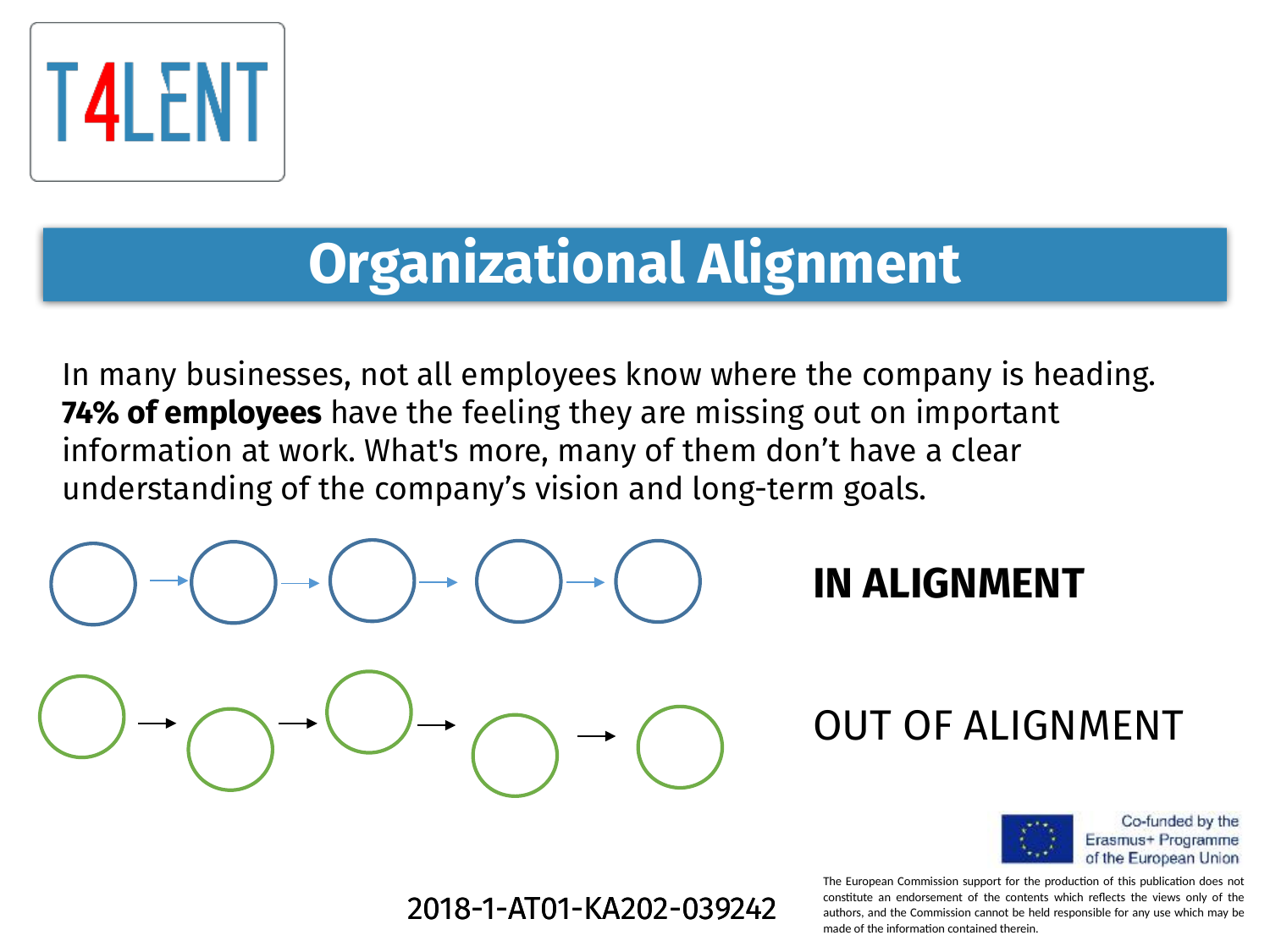

# Organizational Alignment
In many businesses, not all employees know where the company is heading.
74% of employees have the feeling they are missing out on important information at work. What's more, many of them don’t have a clear understanding of the company’s vision and long-term goals.

IN ALIGNMENT

OUT OF ALIGNMENT

2018-1-AT01-KA202-039242